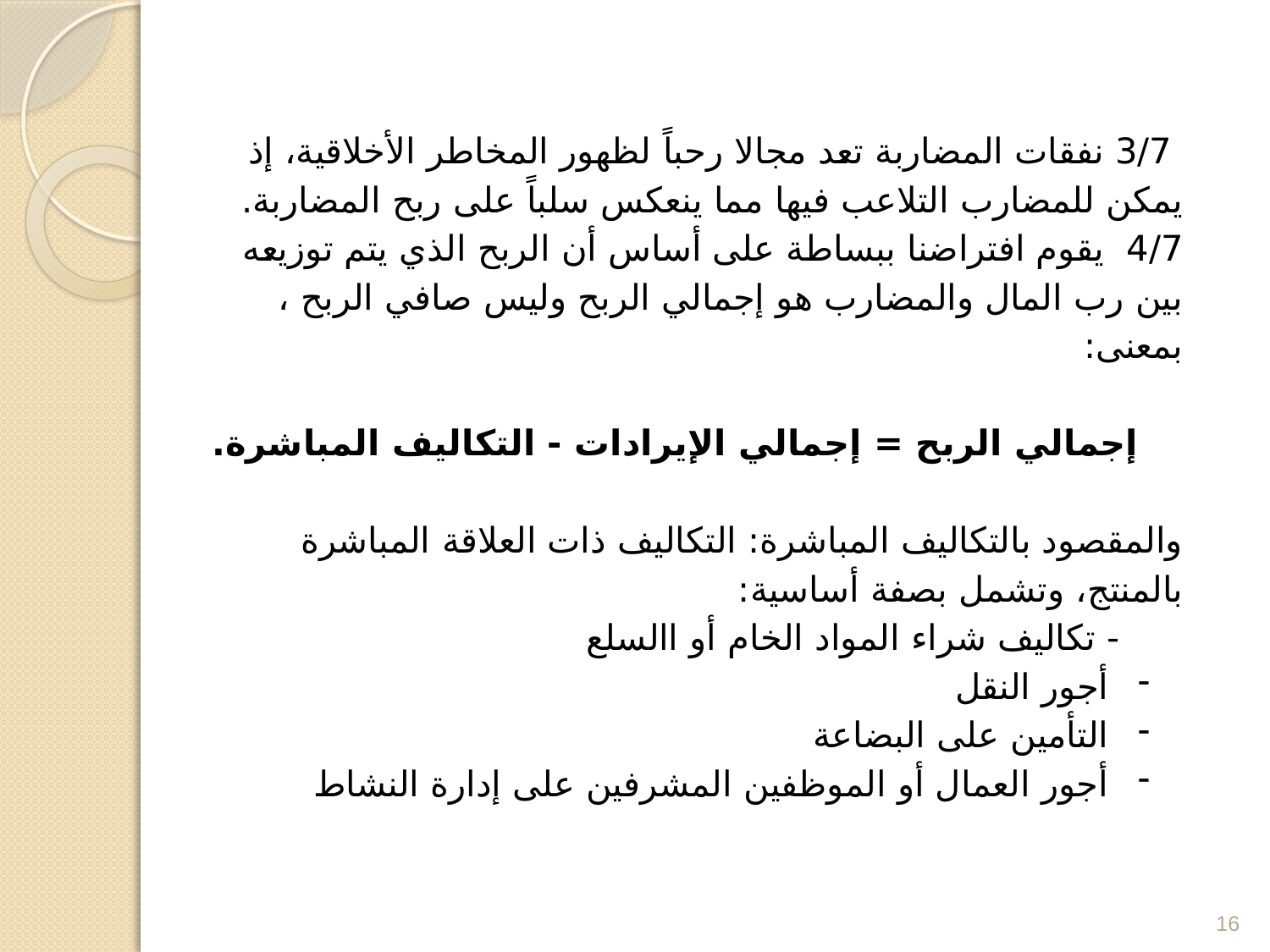

3/7 نفقات المضاربة تعد مجالا رحباً لظهور المخاطر الأخلاقية، إذ يمكن للمضارب التلاعب فيها مما ينعكس سلباً على ربح المضاربة.
4/7  يقوم افتراضنا ببساطة على أساس أن الربح الذي يتم توزيعه بين رب المال والمضارب هو إجمالي الربح وليس صافي الربح ، بمعنى:

    إجمالي الربح = إجمالي الإيرادات - التكاليف المباشرة.

والمقصود بالتكاليف المباشرة: التكاليف ذات العلاقة المباشرة بالمنتج، وتشمل بصفة أساسية:
- تكاليف شراء المواد الخام أو االسلع
 أجور النقل
 التأمين على البضاعة
 أجور العمال أو الموظفين المشرفين على إدارة النشاط
16